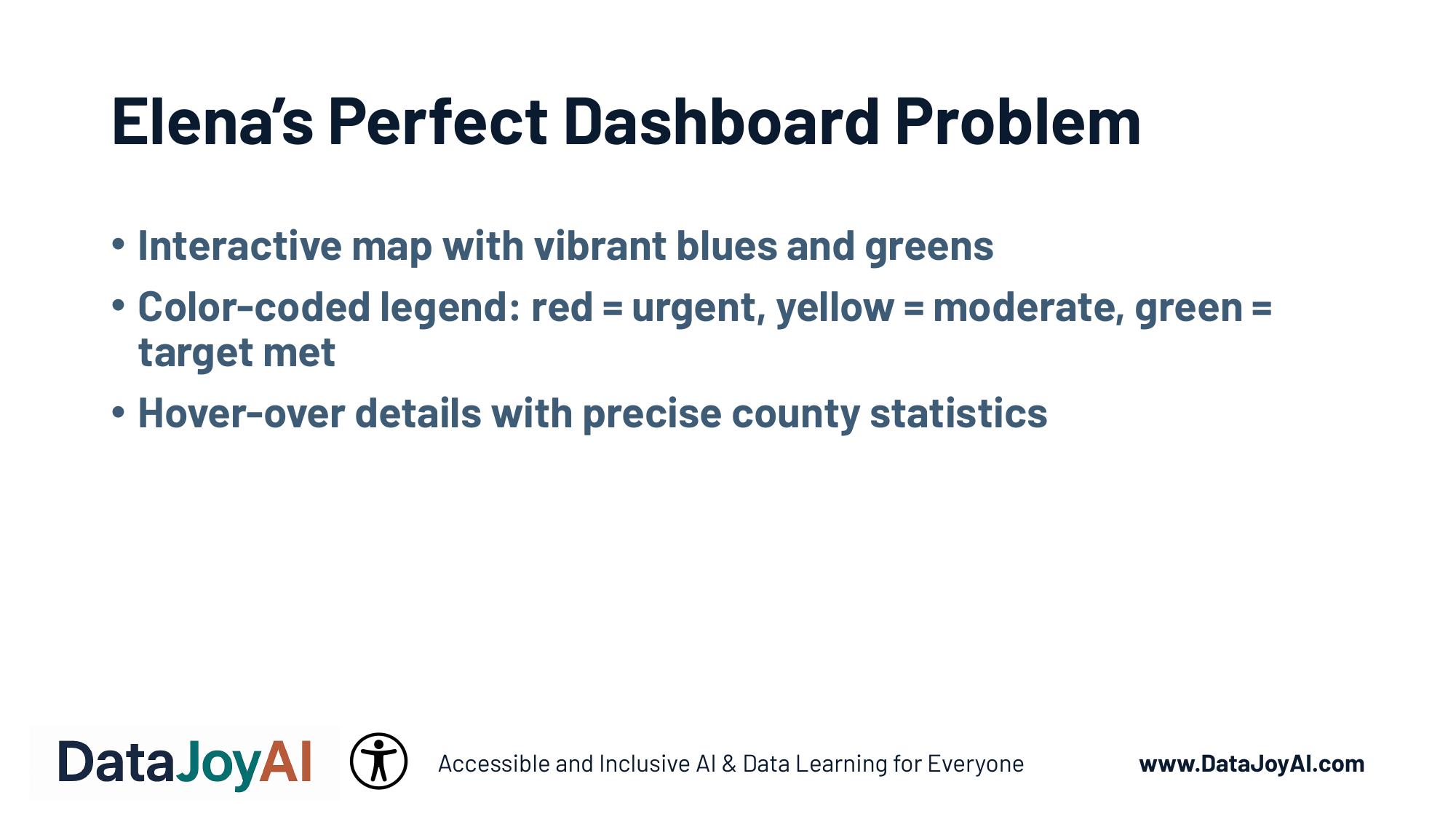

# Elena’s Perfect Dashboard Problem
Interactive map with vibrant blues and greens
Color-coded legend: red = urgent, yellow = moderate, green = target met
Hover-over details with precise county statistics